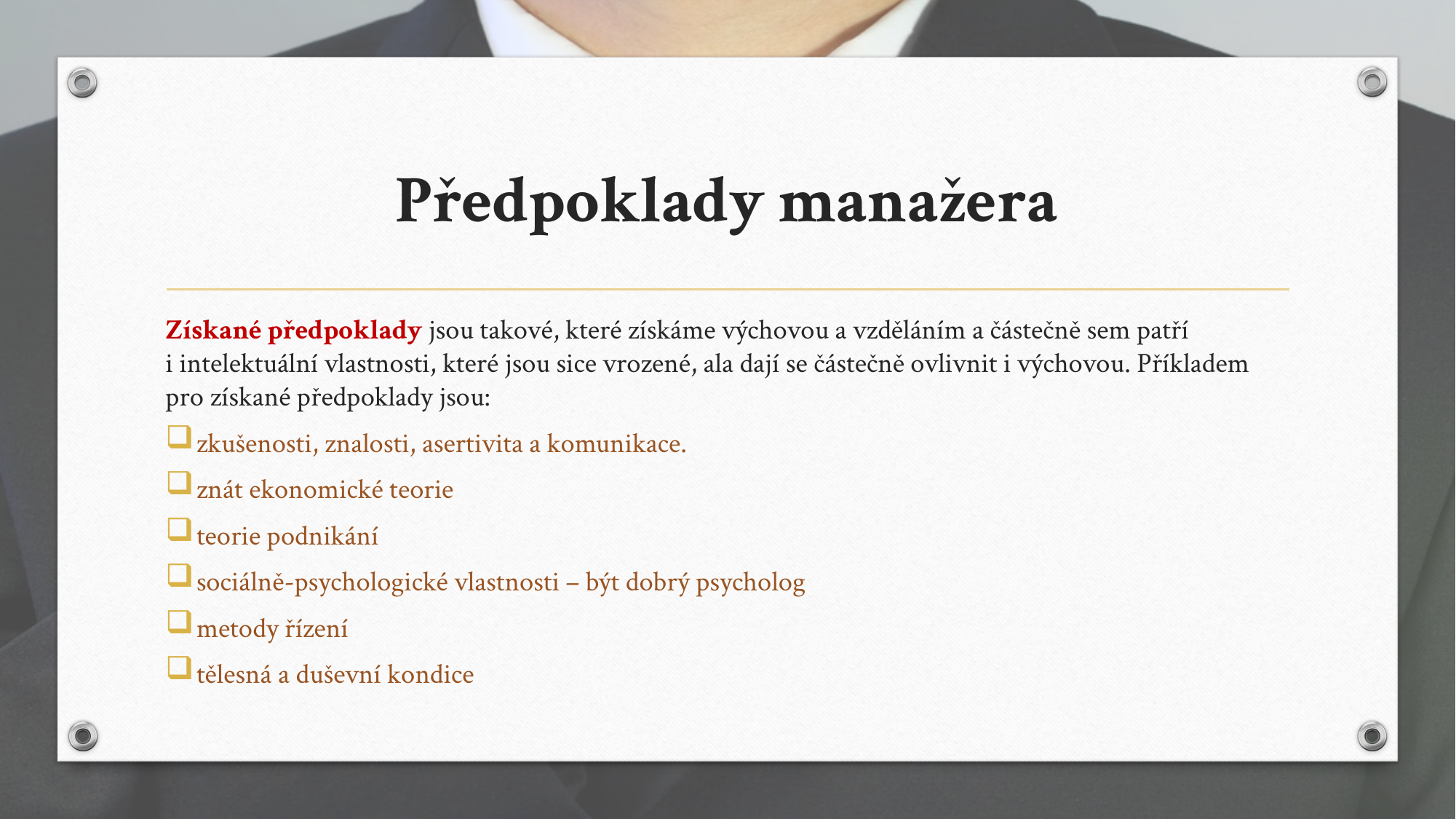

# Předpoklady manažera
Získané předpoklady jsou takové, které získáme výchovou a vzděláním a částečně sem patří
i intelektuální vlastnosti, které jsou sice vrozené, ala dají se částečně ovlivnit i výchovou. Příkladem pro získané předpoklady jsou:
zkušenosti, znalosti, asertivita a komunikace.
znát ekonomické teorie
teorie podnikání
sociálně-psychologické vlastnosti – být dobrý psycholog
metody řízení
tělesná a duševní kondice